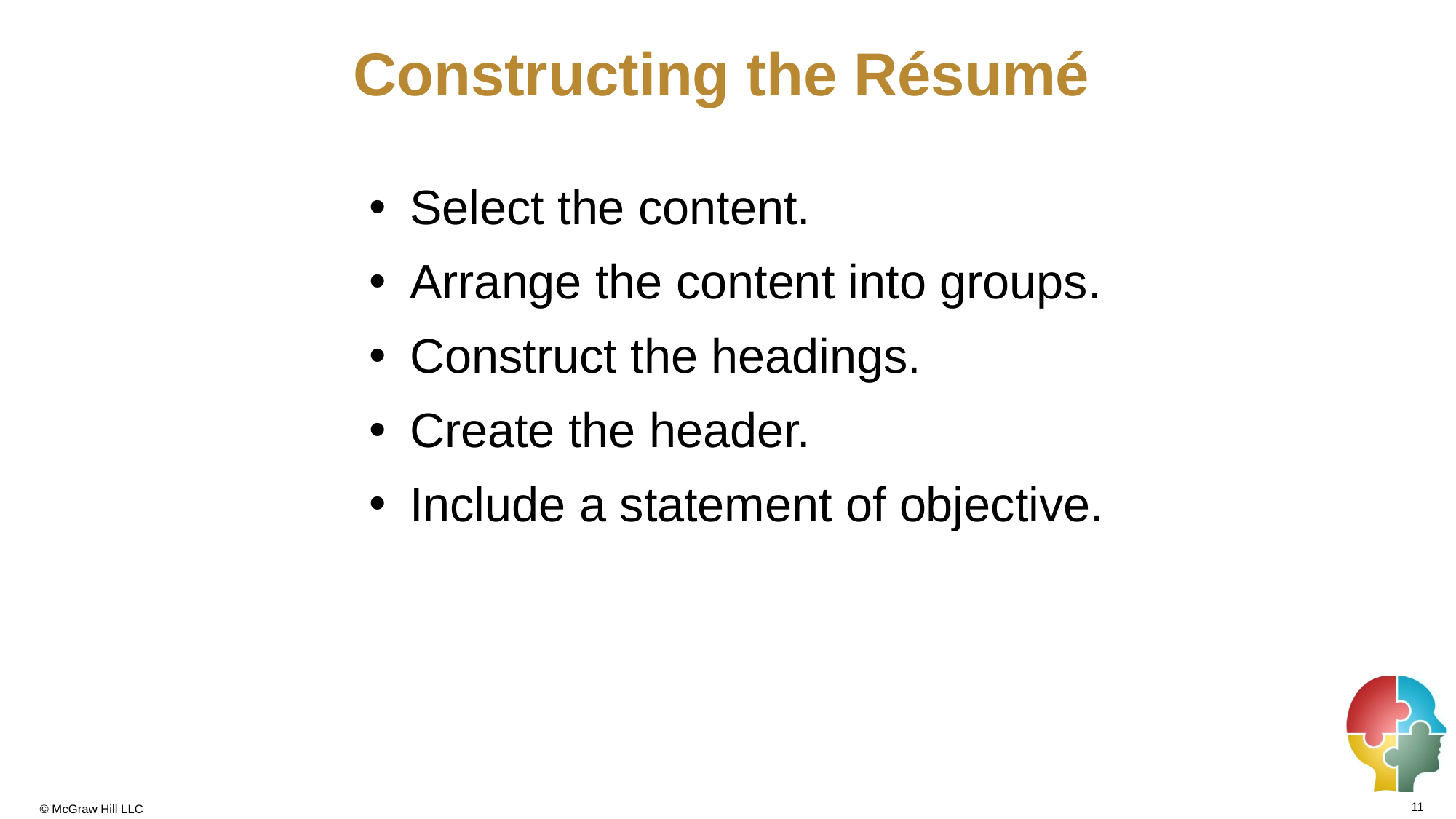

# Constructing the Résumé
Select the content.
Arrange the content into groups.
Construct the headings.
Create the header.
Include a statement of objective.
11